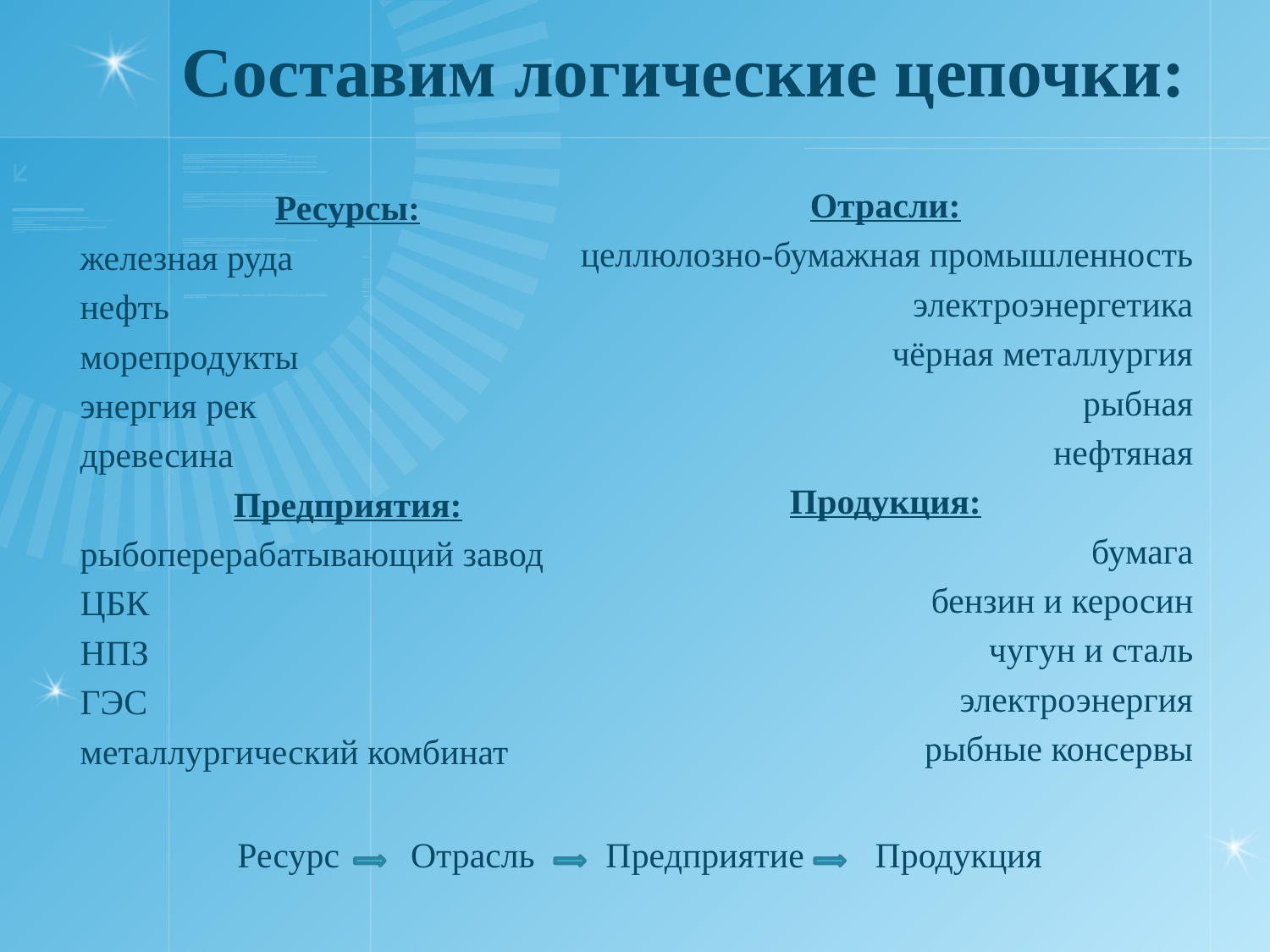

# Составим логические цепочки:
Отрасли:
целлюлозно-бумажная промышленность
электроэнергетика
чёрная металлургия
рыбная
нефтяная
Продукция:
бумага
бензин и керосин
чугун и сталь
электроэнергия
рыбные консервы
Ресурсы:
железная руда
нефть
морепродукты
энергия рек
древесина
Предприятия:
рыбоперерабатывающий завод
ЦБК
НПЗ
ГЭС
металлургический комбинат

Ресурс        Отрасль        Предприятие        Продукция